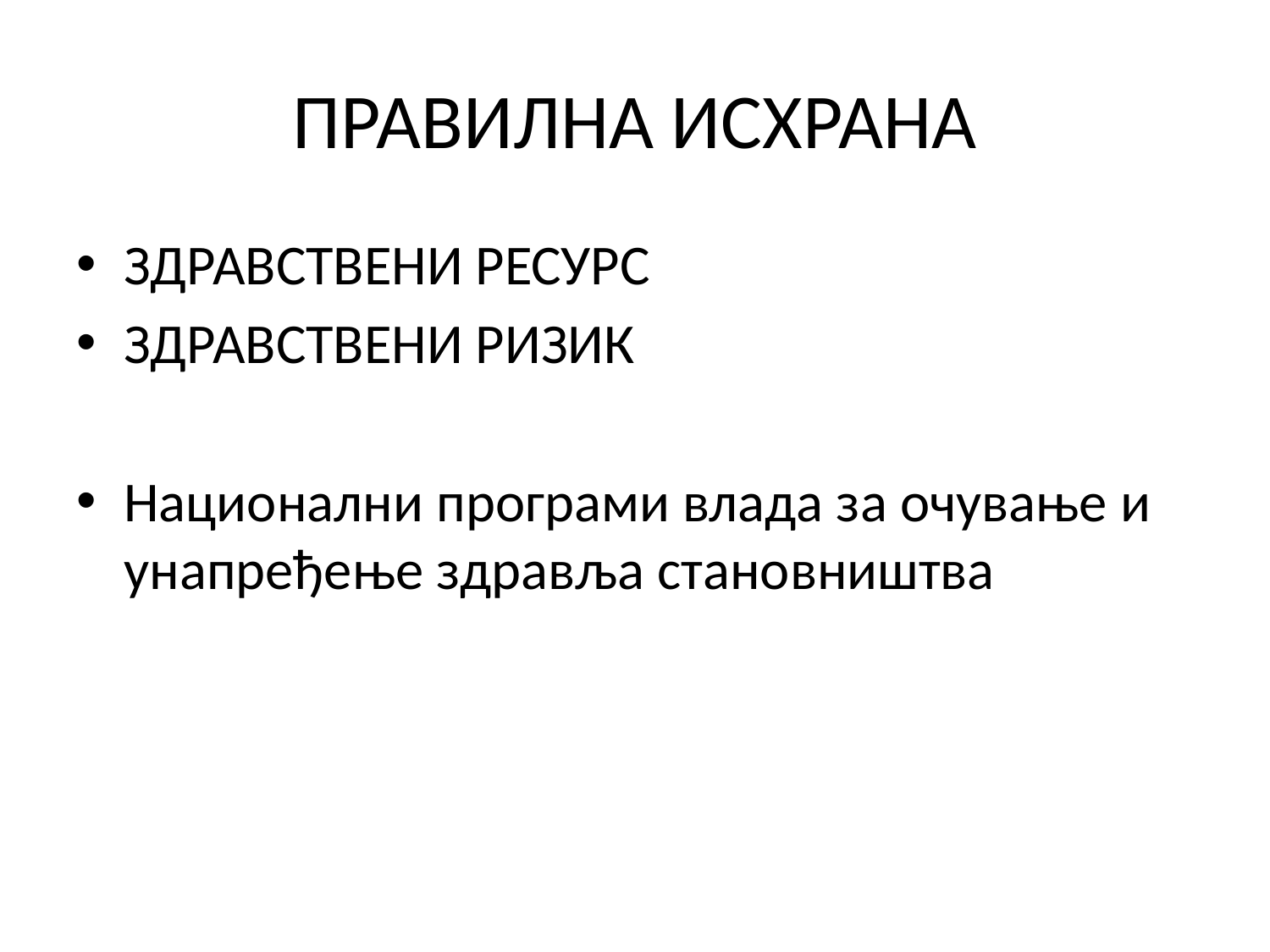

# ПРАВИЛНА ИСХРАНА
ЗДРАВСТВЕНИ РЕСУРС
ЗДРАВСТВЕНИ РИЗИК

Национални програми влада за очување и унапређење здравља становништва